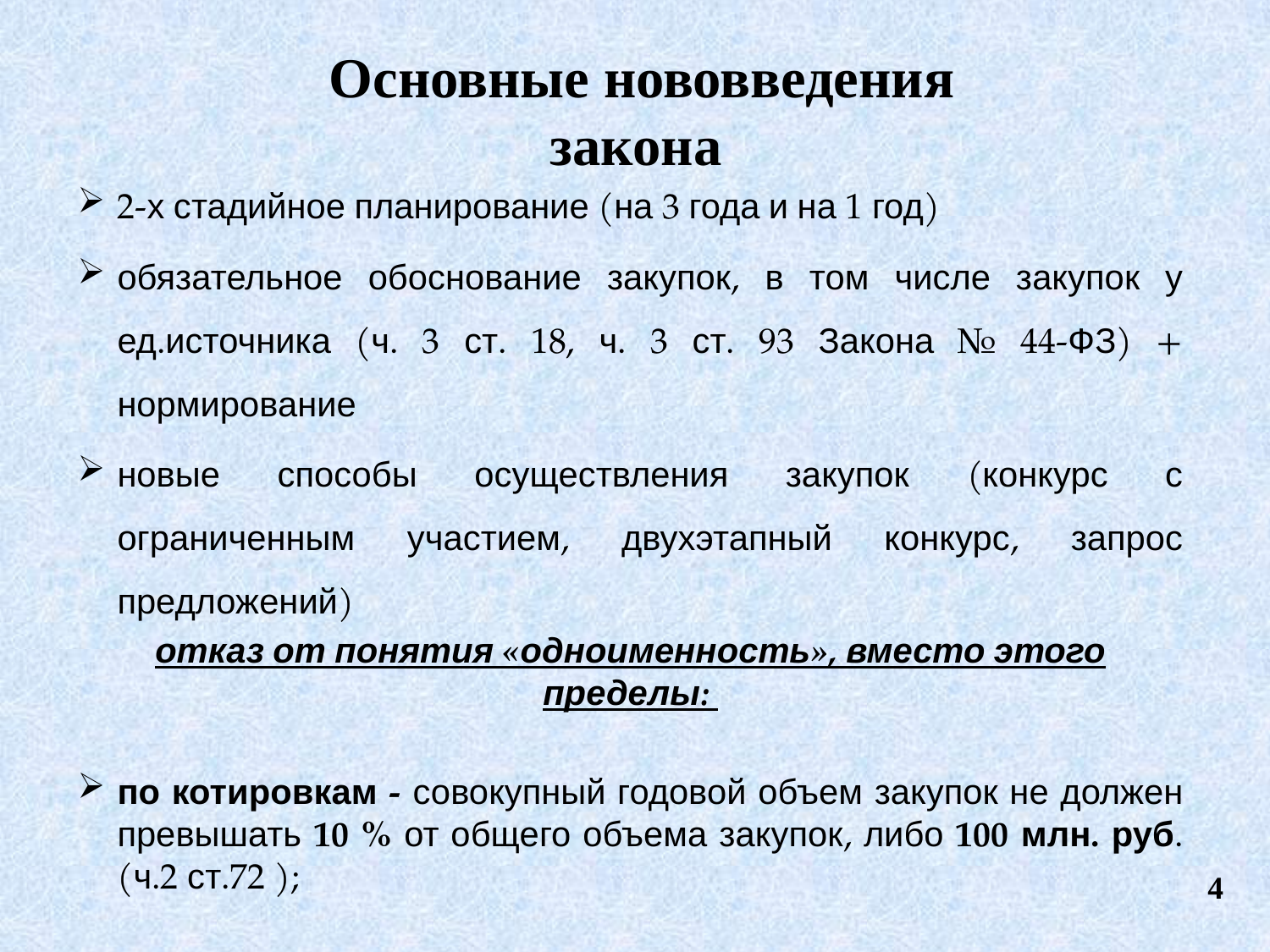

Основные нововведения закона
2-х стадийное планирование (на 3 года и на 1 год)
обязательное обоснование закупок, в том числе закупок у ед.источника (ч. 3 ст. 18, ч. 3 ст. 93 Закона № 44-ФЗ) + нормирование
новые способы осуществления закупок (конкурс с ограниченным участием, двухэтапный конкурс, запрос предложений)
отказ от понятия «одноименность», вместо этого пределы:

по котировкам - совокупный годовой объем закупок не должен превышать 10 % от общего объема закупок, либо 100 млн. руб. (ч.2 ст.72 );

4